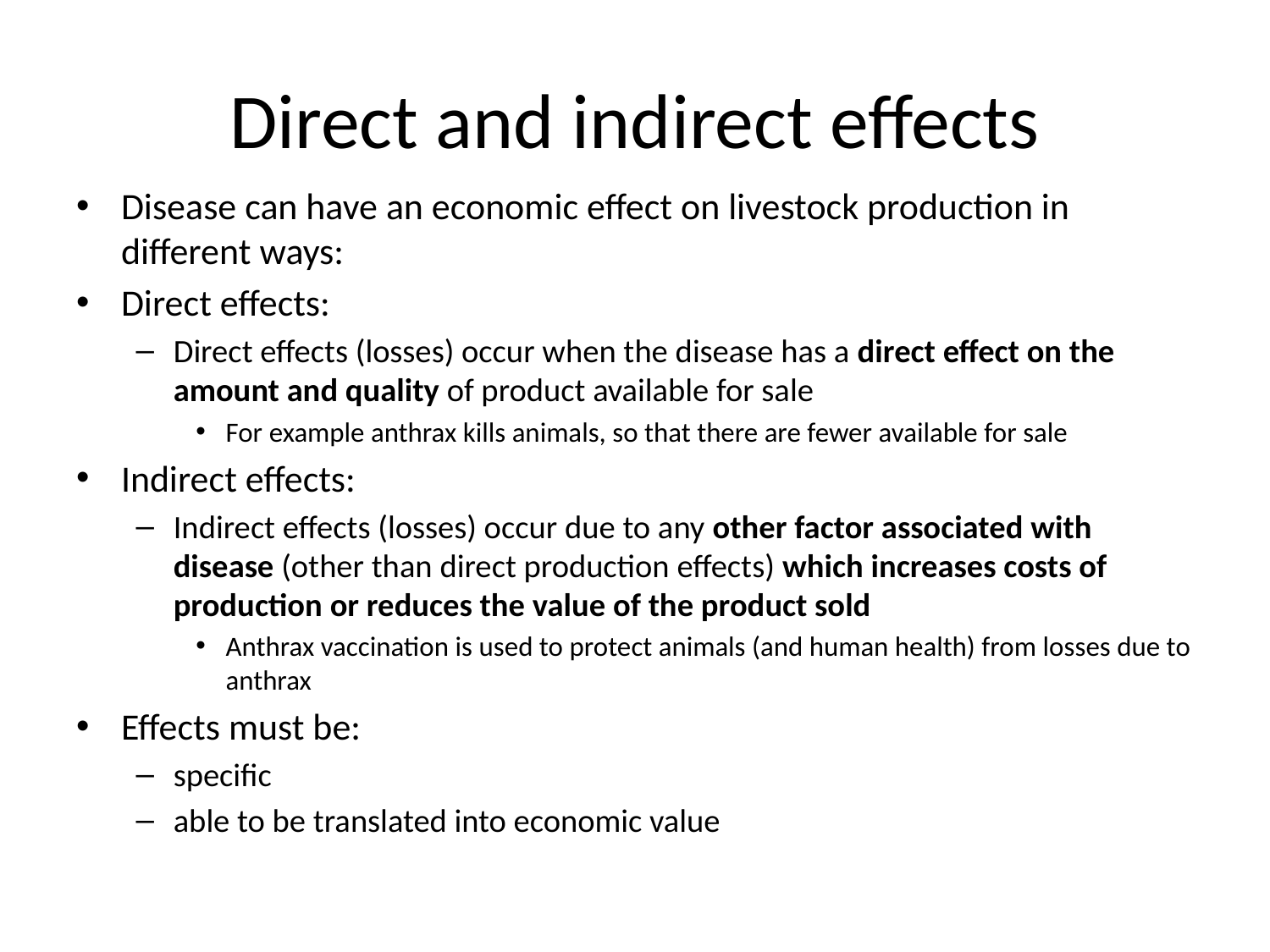

# Direct and indirect effects
Disease can have an economic effect on livestock production in different ways:
Direct effects:
Direct effects (losses) occur when the disease has a direct effect on the amount and quality of product available for sale
For example anthrax kills animals, so that there are fewer available for sale
Indirect effects:
Indirect effects (losses) occur due to any other factor associated with disease (other than direct production effects) which increases costs of production or reduces the value of the product sold
Anthrax vaccination is used to protect animals (and human health) from losses due to anthrax
Effects must be:
specific
able to be translated into economic value